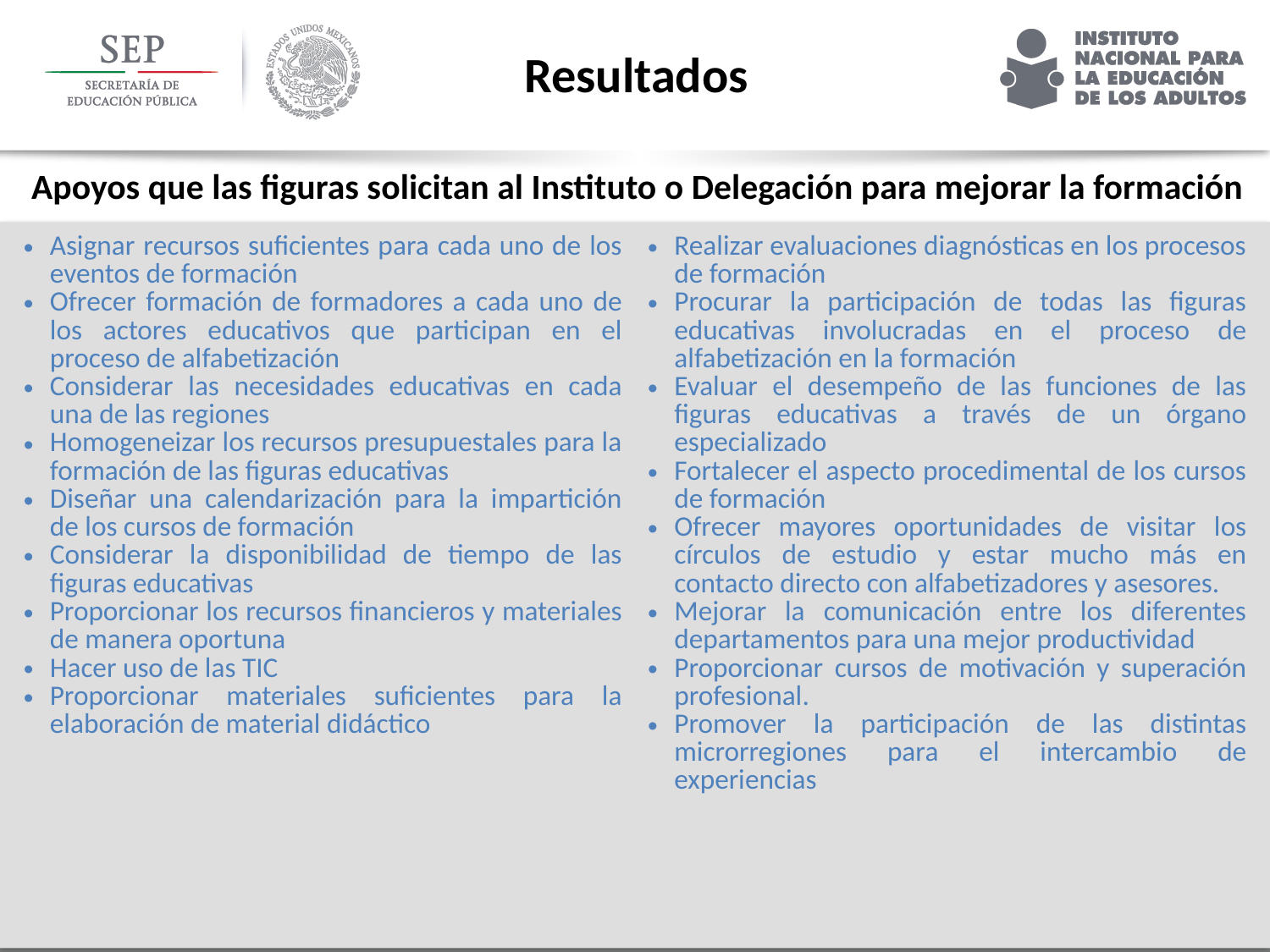

Resultados
Apoyos que las figuras solicitan al Instituto o Delegación para mejorar la formación
| Asignar recursos suficientes para cada uno de los eventos de formación Ofrecer formación de formadores a cada uno de los actores educativos que participan en el proceso de alfabetización Considerar las necesidades educativas en cada una de las regiones Homogeneizar los recursos presupuestales para la formación de las figuras educativas Diseñar una calendarización para la impartición de los cursos de formación Considerar la disponibilidad de tiempo de las figuras educativas Proporcionar los recursos financieros y materiales de manera oportuna Hacer uso de las TIC Proporcionar materiales suficientes para la elaboración de material didáctico | Realizar evaluaciones diagnósticas en los procesos de formación Procurar la participación de todas las figuras educativas involucradas en el proceso de alfabetización en la formación Evaluar el desempeño de las funciones de las figuras educativas a través de un órgano especializado Fortalecer el aspecto procedimental de los cursos de formación Ofrecer mayores oportunidades de visitar los círculos de estudio y estar mucho más en contacto directo con alfabetizadores y asesores. Mejorar la comunicación entre los diferentes departamentos para una mejor productividad Proporcionar cursos de motivación y superación profesional. Promover la participación de las distintas microrregiones para el intercambio de experiencias |
| --- | --- |

15